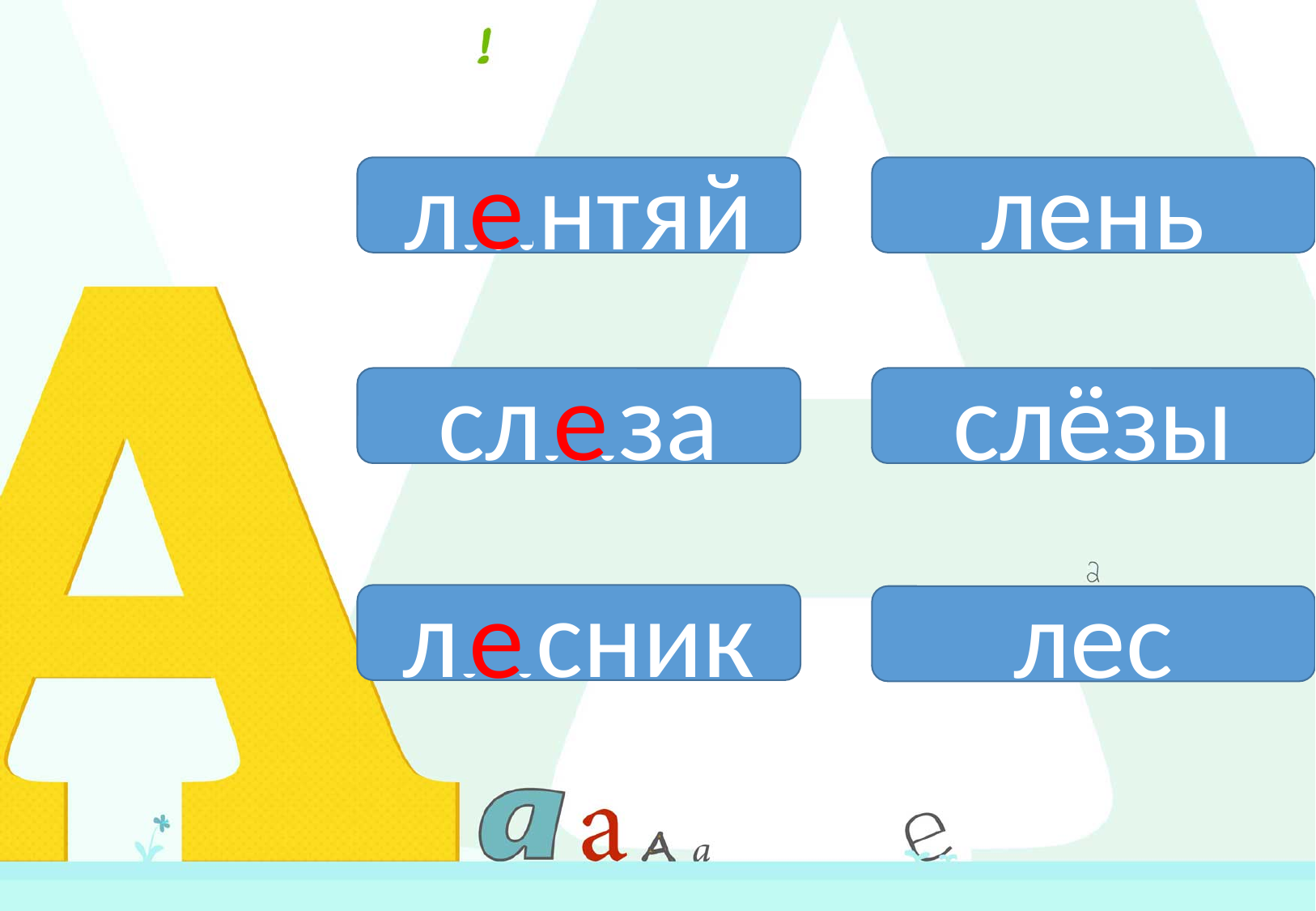

л…нтяй
лень
е
сл…за
слёзы
е
л…сник
лес
е